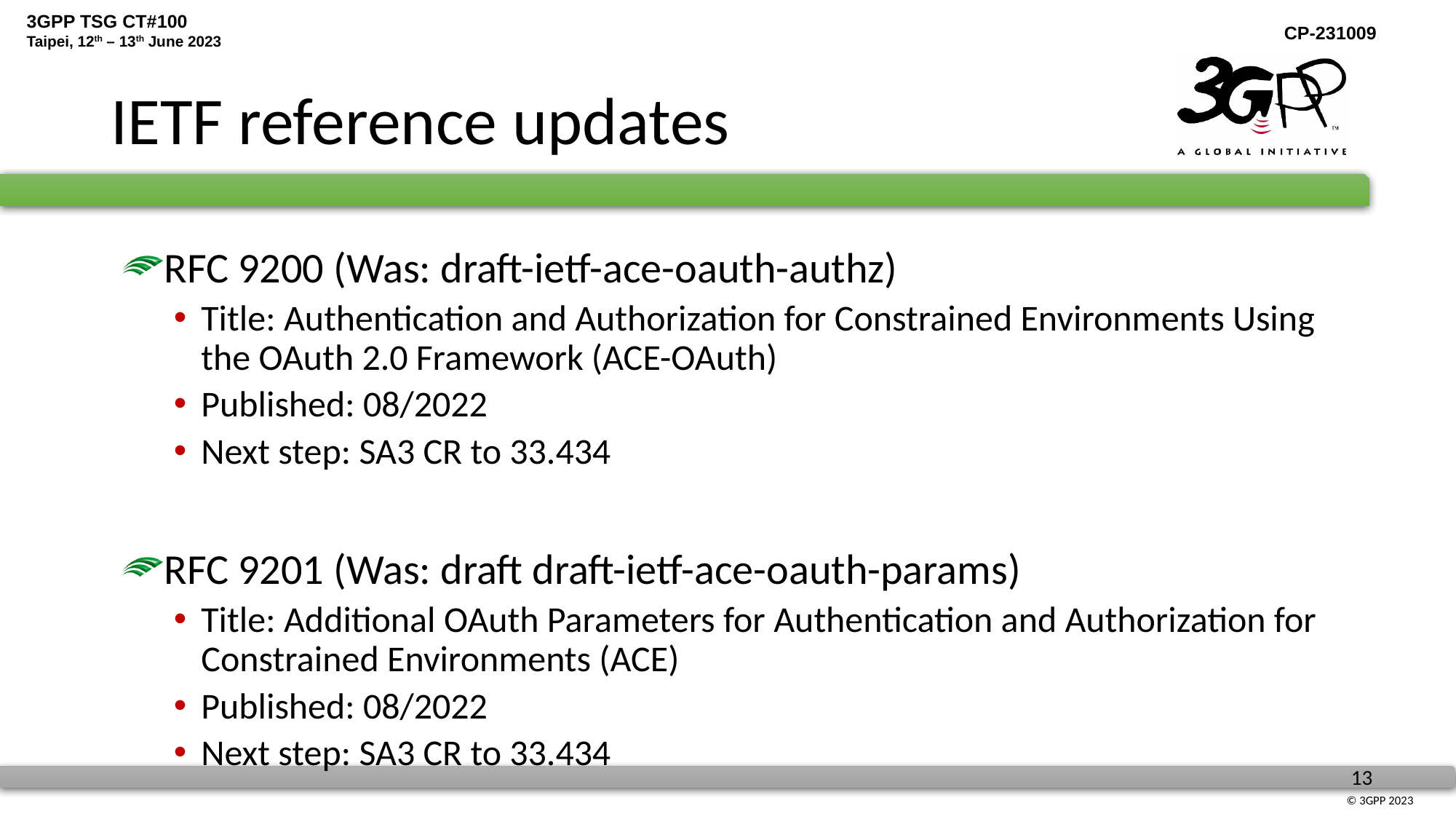

# IETF reference updates
RFC 9200 (Was: draft-ietf-ace-oauth-authz)
Title: Authentication and Authorization for Constrained Environments Using the OAuth 2.0 Framework (ACE-OAuth)
Published: 08/2022
Next step: SA3 CR to 33.434

RFC 9201 (Was: draft draft-ietf-ace-oauth-params)
Title: Additional OAuth Parameters for Authentication and Authorization for Constrained Environments (ACE)
Published: 08/2022
Next step: SA3 CR to 33.434